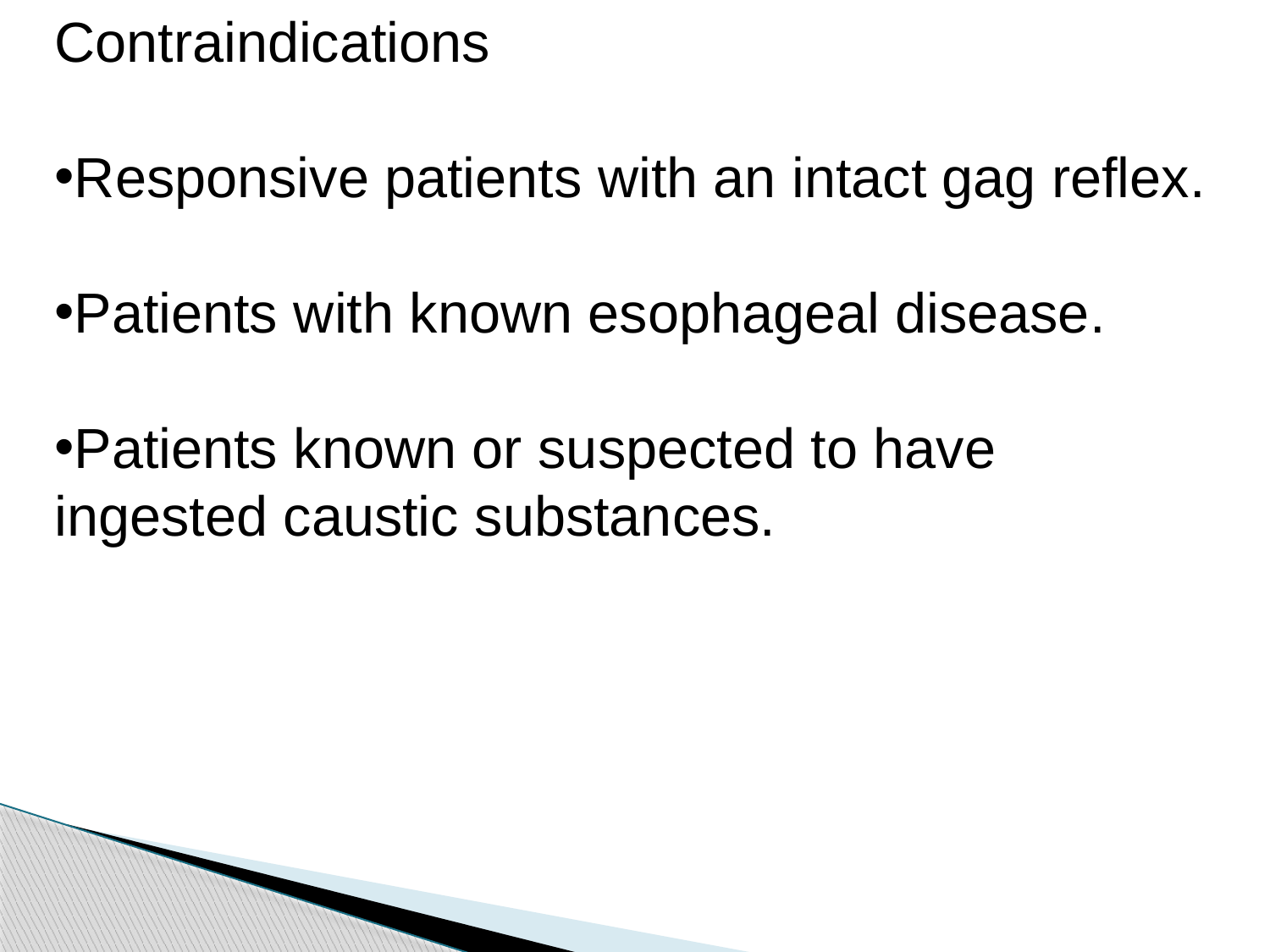

Contraindications

Responsive patients with an intact gag reflex.

Patients with known esophageal disease.

Patients known or suspected to have ingested caustic substances.